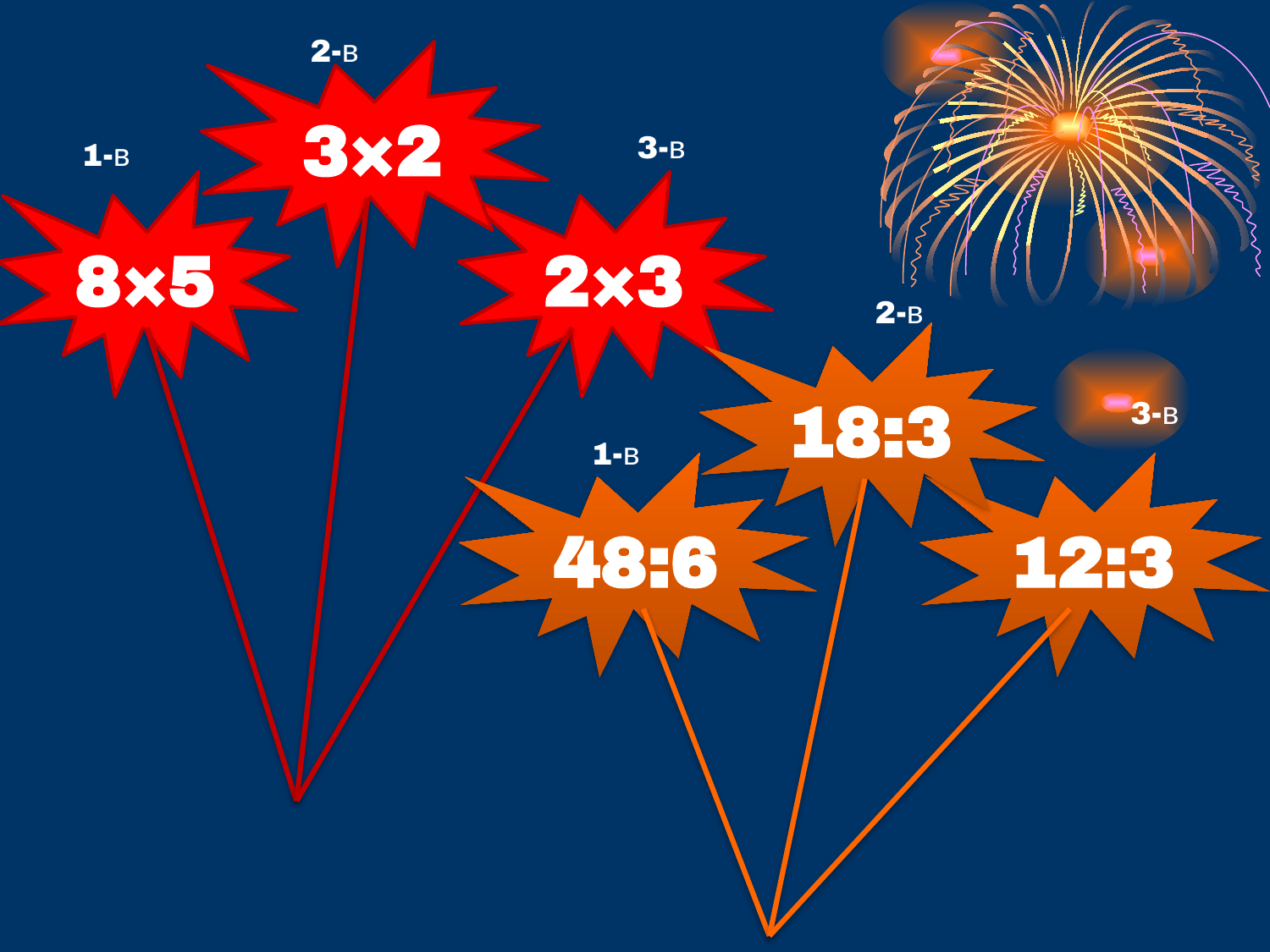

2-в
3×2
8×5
2×3
3-в
1-в
2-в
18:3
48:6
12:3
3-в
1-в